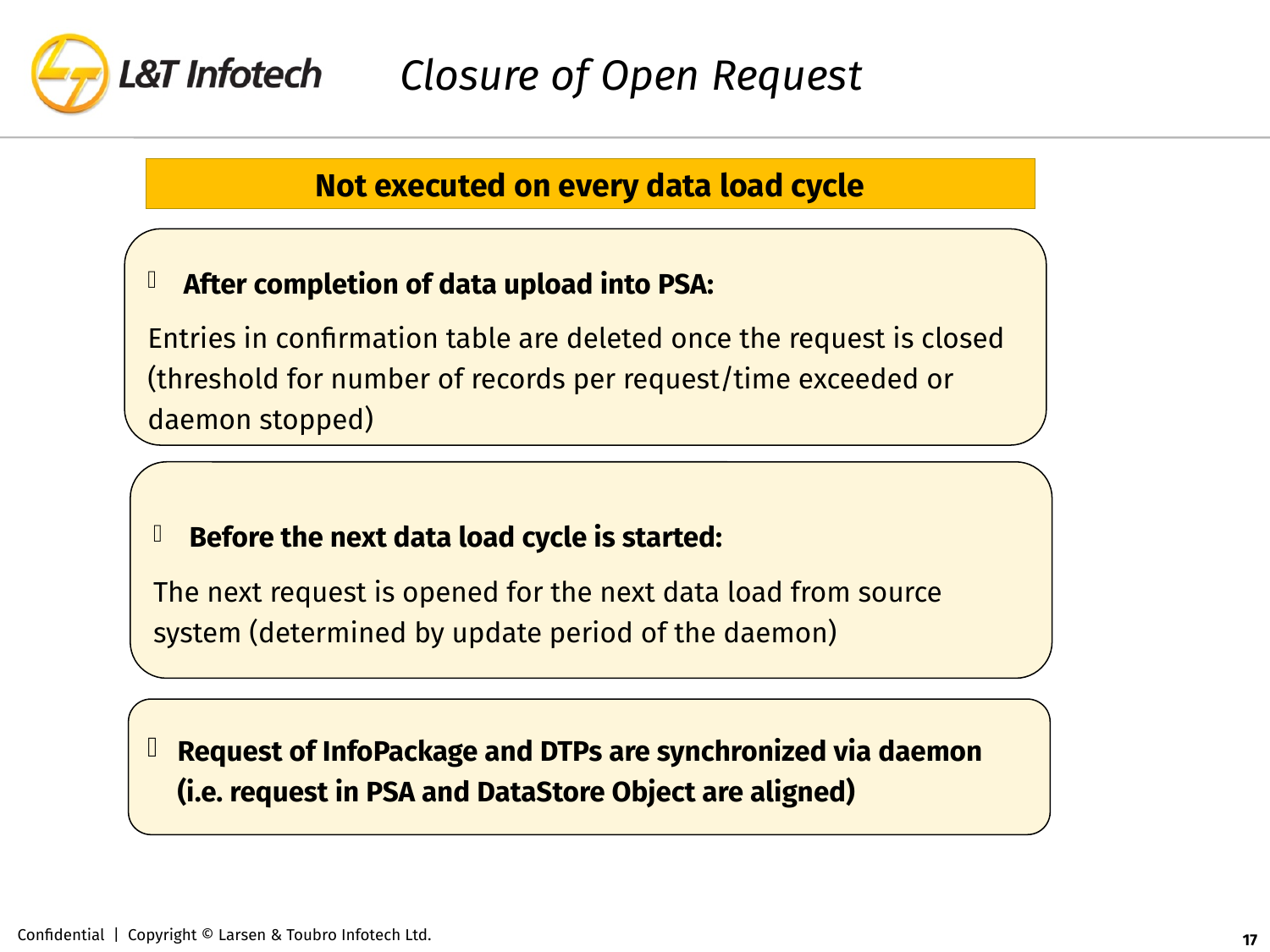

# Closure of Open Request
Not executed on every data load cycle
 After completion of data upload into PSA:
Entries in confirmation table are deleted once the request is closed (threshold for number of records per request/time exceeded or daemon stopped)
 Before the next data load cycle is started:
The next request is opened for the next data load from source system (determined by update period of the daemon)
Request of InfoPackage and DTPs are synchronized via daemon
(i.e. request in PSA and DataStore Object are aligned)
Confidential  |  Copyright © Larsen & Toubro Infotech Ltd.
17